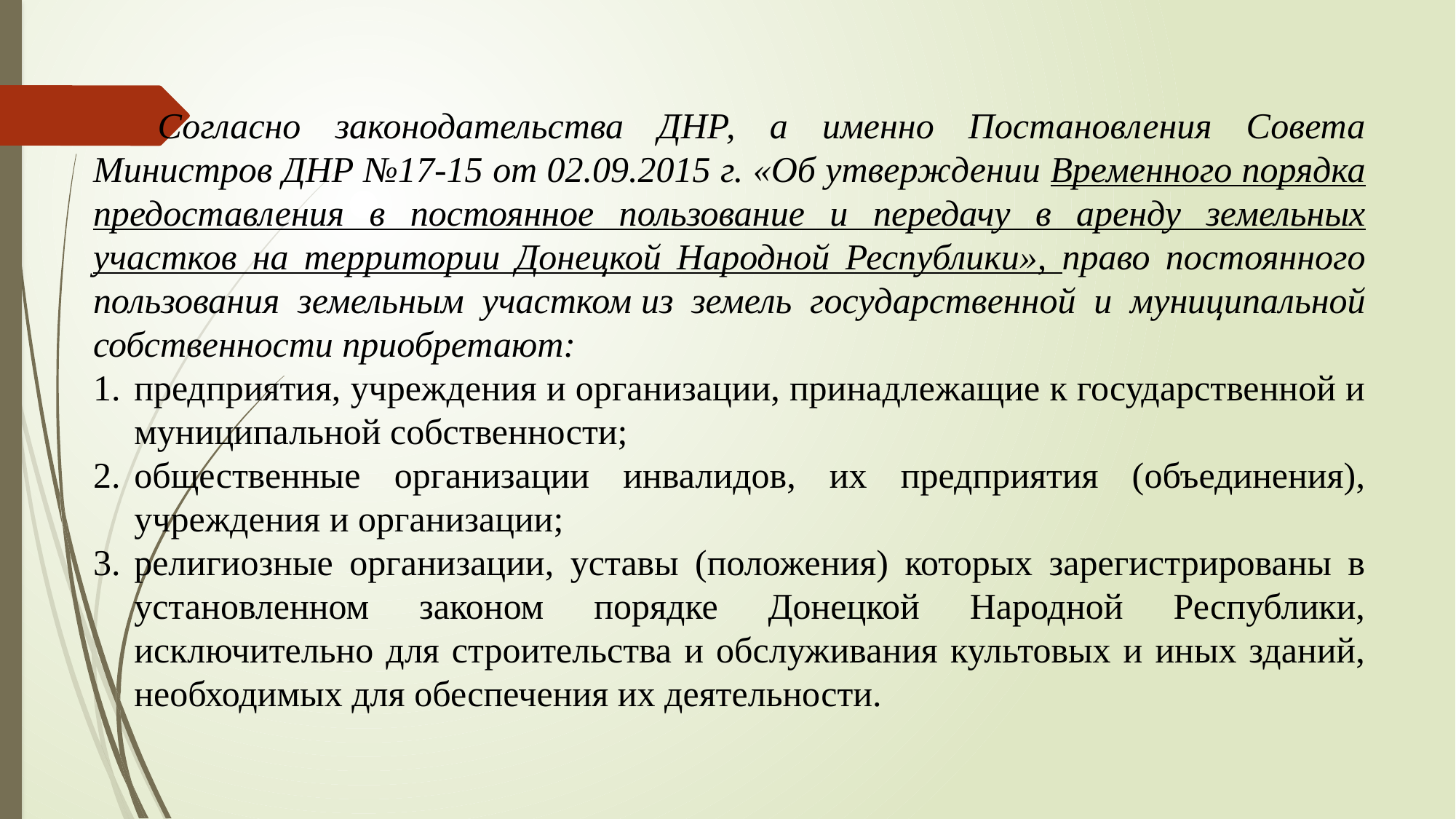

Согласно законодательства ДНР, а именно Постановления Совета Министров ДНР №17-15 от 02.09.2015 г. «Об утверждении Временного порядка предоставления в постоянное пользование и передачу в аренду земельных участков на территории Донецкой Народной Республики», право постоянного пользования земельным участком из земель государственной и муниципальной собственности приобретают:
предприятия, учреждения и организации, принадлежащие к государственной и муниципальной собственности;
общественные организации инвалидов, их предприятия (объединения), учреждения и организации;
религиозные организации, уставы (положения) которых зарегистрированы в установленном законом порядке Донецкой Народной Республики, исключительно для строительства и обслуживания культовых и иных зданий, необходимых для обеспечения их деятельности.